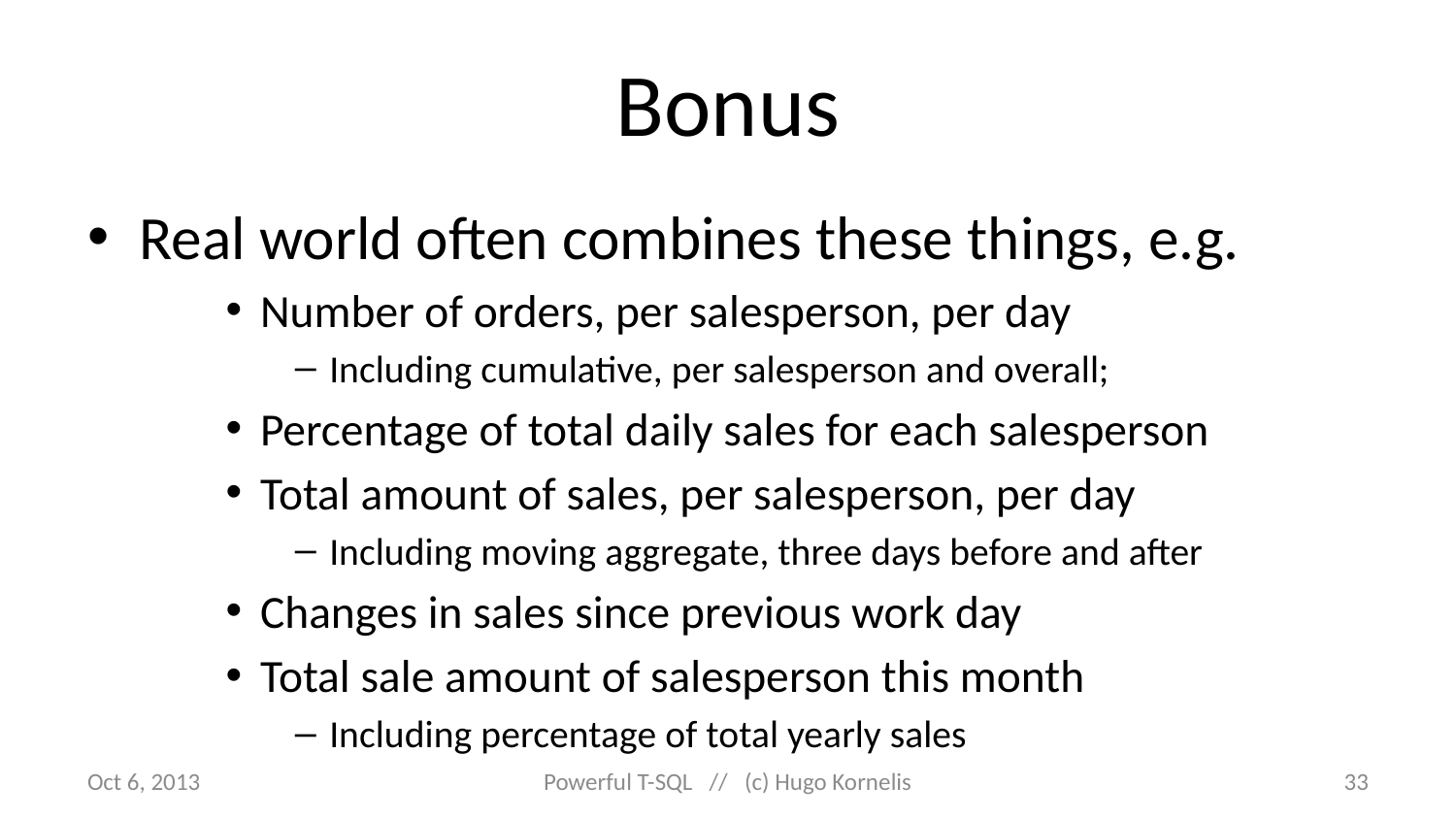

# Bonus
Real world often combines these things, e.g.
Number of orders, per salesperson, per day
Including cumulative, per salesperson and overall;
Percentage of total daily sales for each salesperson
Total amount of sales, per salesperson, per day
Including moving aggregate, three days before and after
Changes in sales since previous work day
Total sale amount of salesperson this month
Including percentage of total yearly sales
Oct 6, 2013
Powerful T-SQL   //   (c) Hugo Kornelis
33